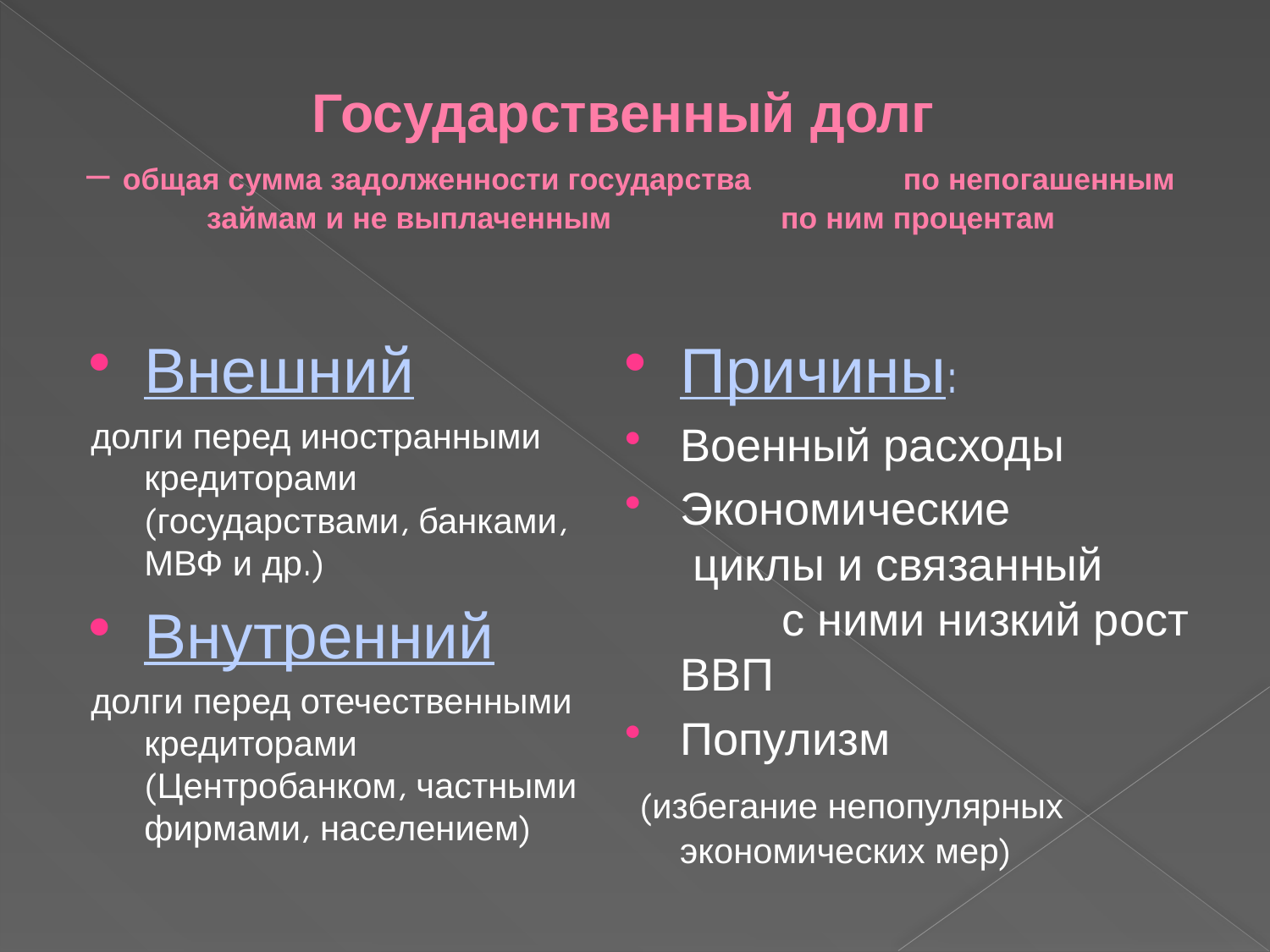

# Государственный долг – общая сумма задолженности государства                  по непогашенным займам и не выплаченным                    по ним процентам
Внешний
долги перед иностранными кредиторами (государствами, банками, МВФ и др.)
Внутренний
долги перед отечественными кредиторами (Центробанком, частными фирмами, населением)
Причины:
Военный расходы
Экономические                     циклы и связанный                     с ними низкий рост ВВП
Популизм
 (избегание непопулярных экономических мер)